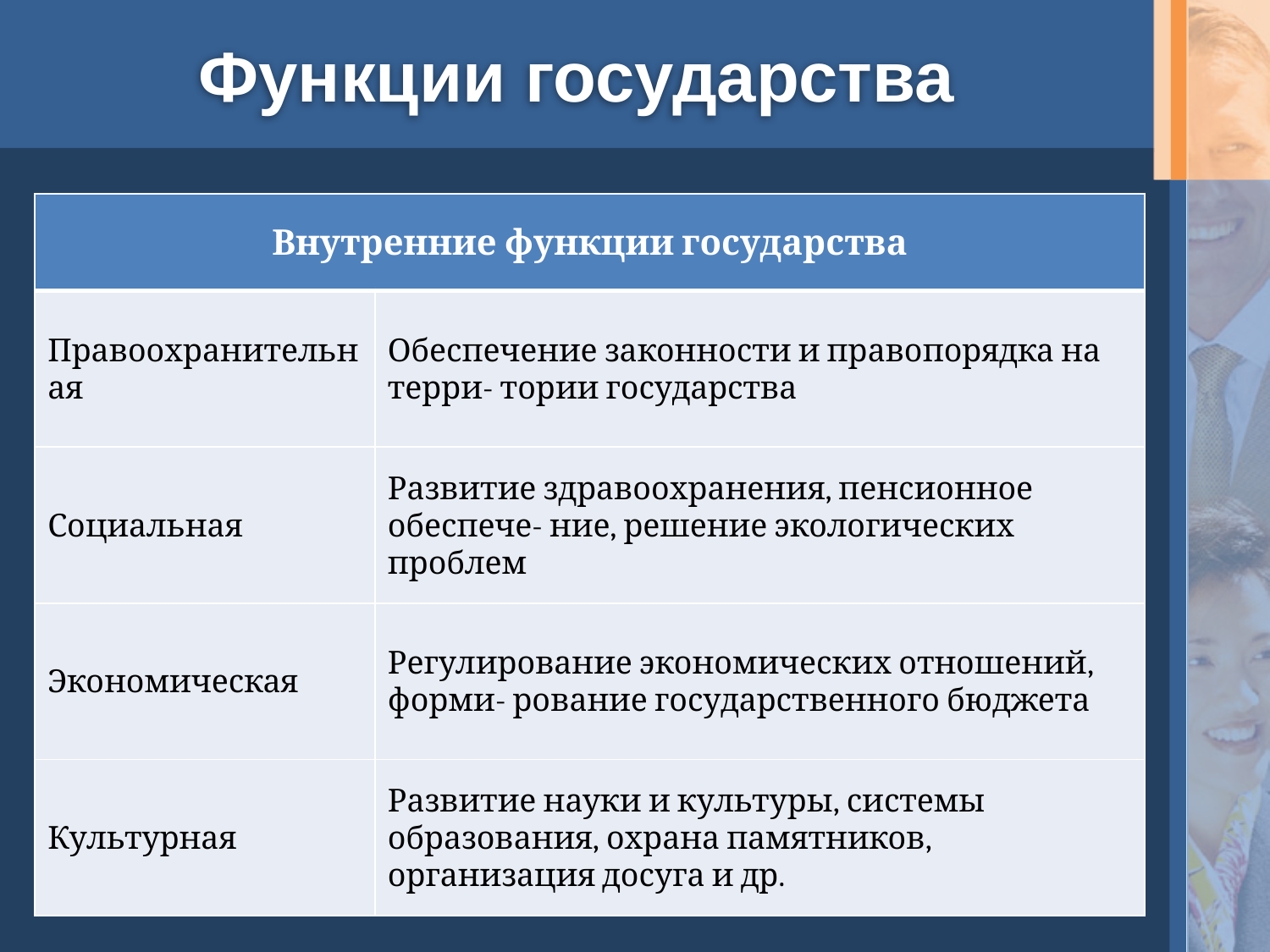

# Функции государства
| Внутренние функции государства |  |
| --- | --- |
| Правоохранительная | Обеспечение законности и правопорядка на терри- тории государства |
| Социальная | Развитие здравоохранения, пенсионное обеспече- ние, решение экологических проблем |
| Экономическая | Регулирование экономических отношений, форми- рование государственного бюджета |
| Культурная | Развитие науки и культуры, системы образования, охрана памятников, организация досуга и др. |